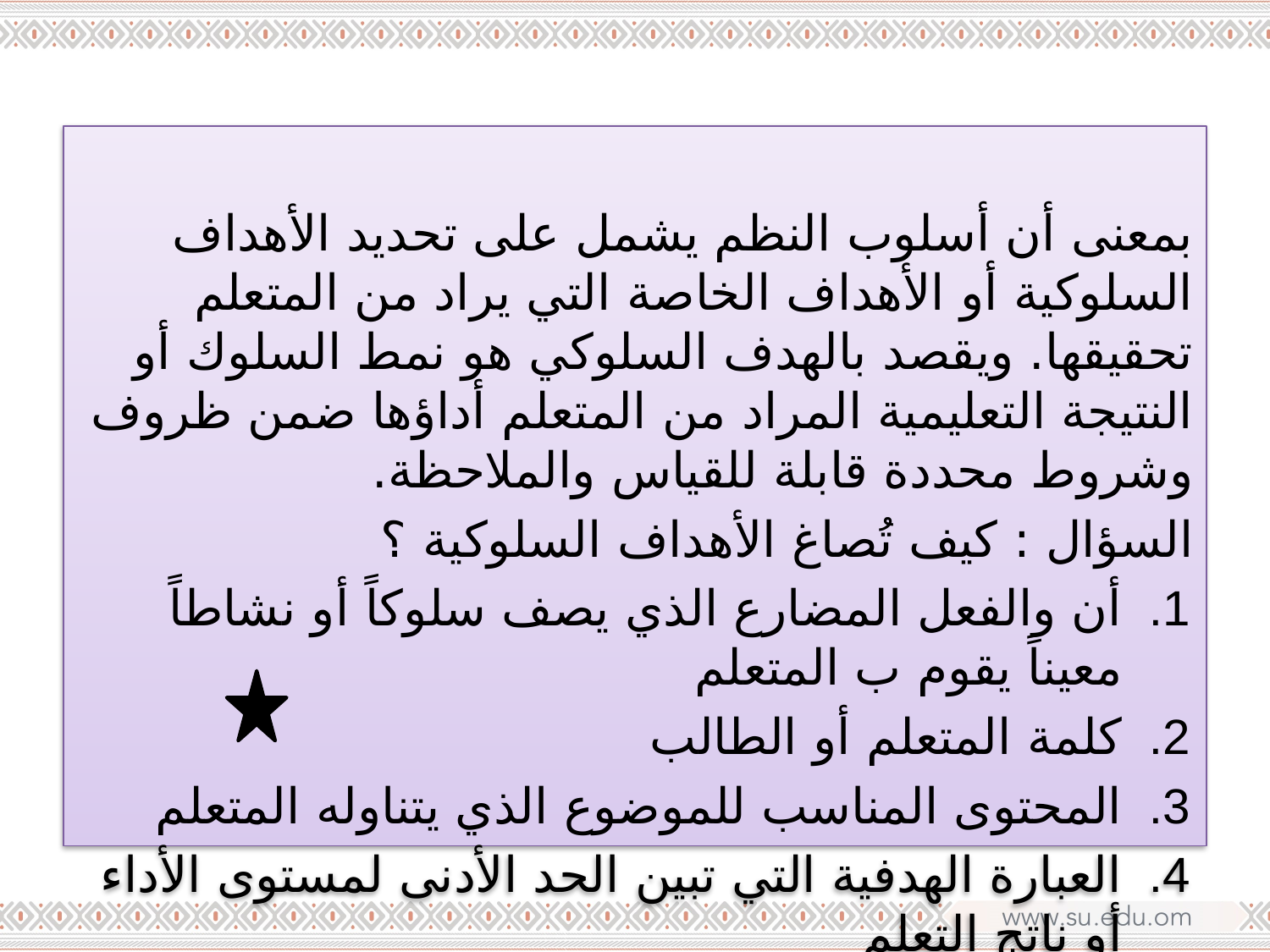

بمعنى أن أسلوب النظم يشمل على تحديد الأهداف السلوكية أو الأهداف الخاصة التي يراد من المتعلم تحقيقها. ويقصد بالهدف السلوكي هو نمط السلوك أو النتيجة التعليمية المراد من المتعلم أداؤها ضمن ظروف وشروط محددة قابلة للقياس والملاحظة.
السؤال : كيف تُصاغ الأهداف السلوكية ؟
أن والفعل المضارع الذي يصف سلوكاً أو نشاطاً معيناً يقوم ب المتعلم
كلمة المتعلم أو الطالب
المحتوى المناسب للموضوع الذي يتناوله المتعلم
العبارة الهدفية التي تبين الحد الأدنى لمستوى الأداء أو ناتج التعلم